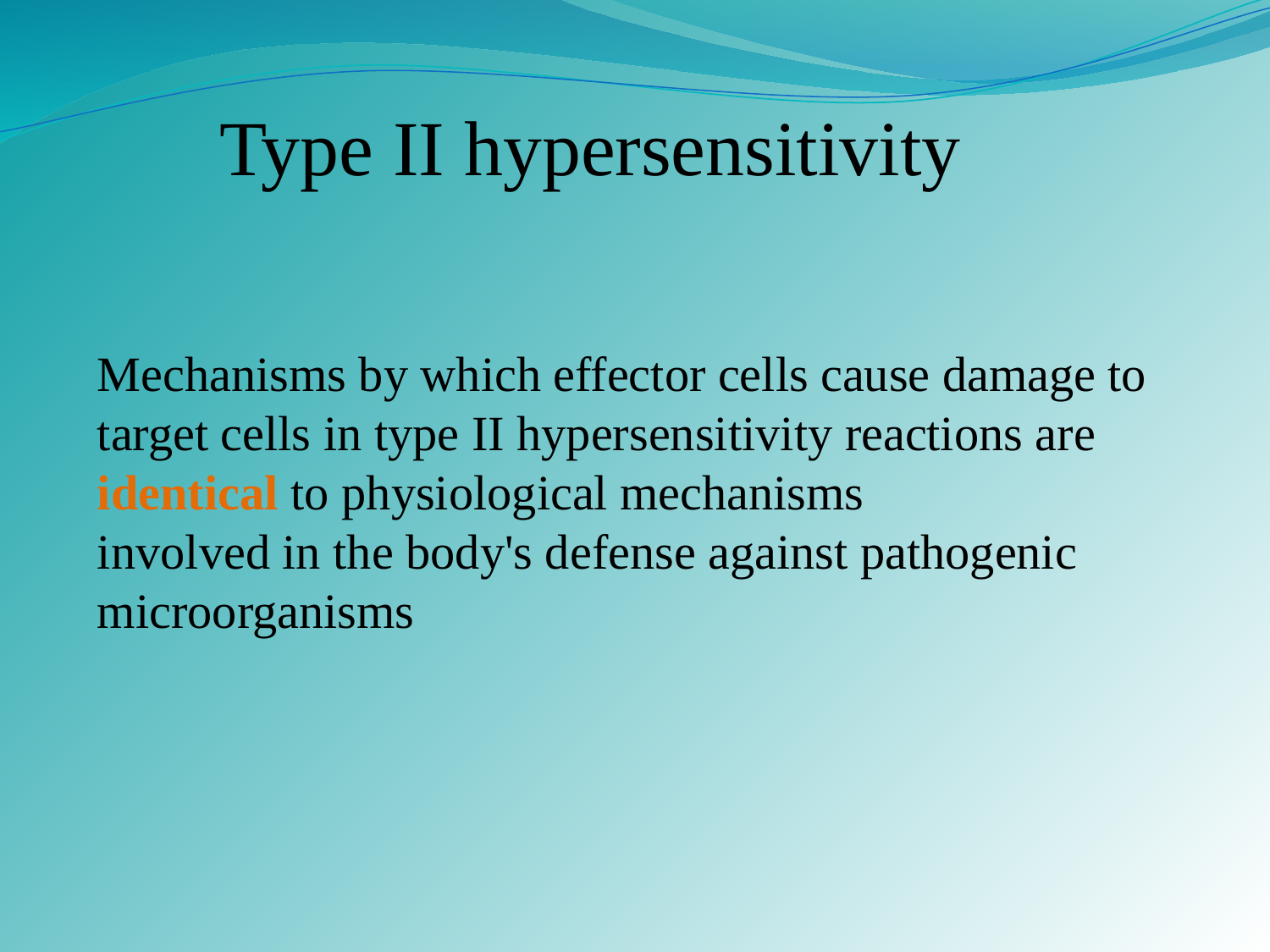

Type II hypersensitivity
Mechanisms by which effector cells cause damage to target cells in type II hypersensitivity reactions are identical to physiological mechanisms
involved in the body's defense against pathogenic microorganisms